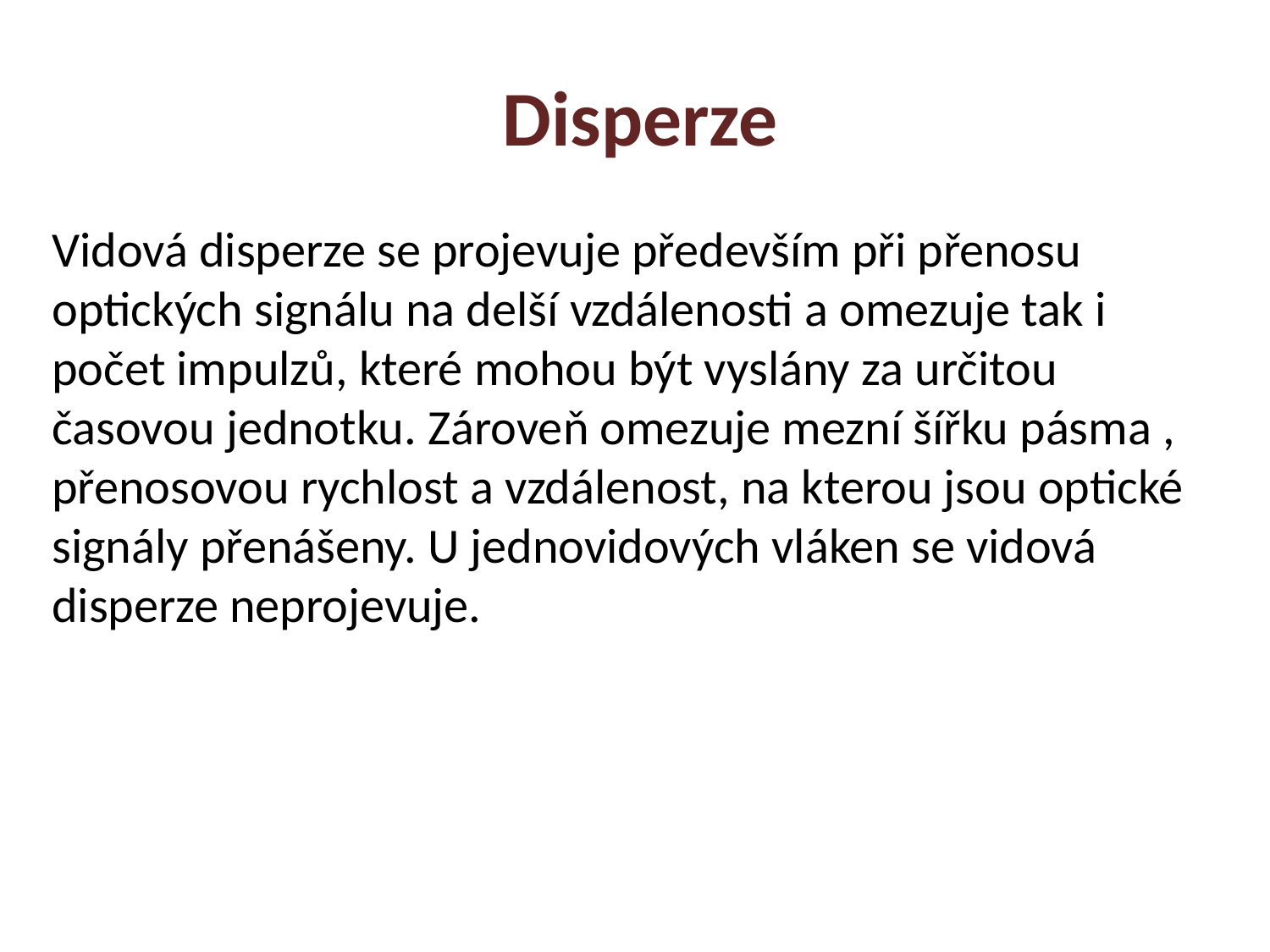

Disperze
Vidová disperze se projevuje především při přenosu optických signálu na delší vzdálenosti a omezuje tak i počet impulzů, které mohou být vyslány za určitou časovou jednotku. Zároveň omezuje mezní šířku pásma , přenosovou rychlost a vzdálenost, na kterou jsou optické signály přenášeny. U jednovidových vláken se vidová disperze neprojevuje.